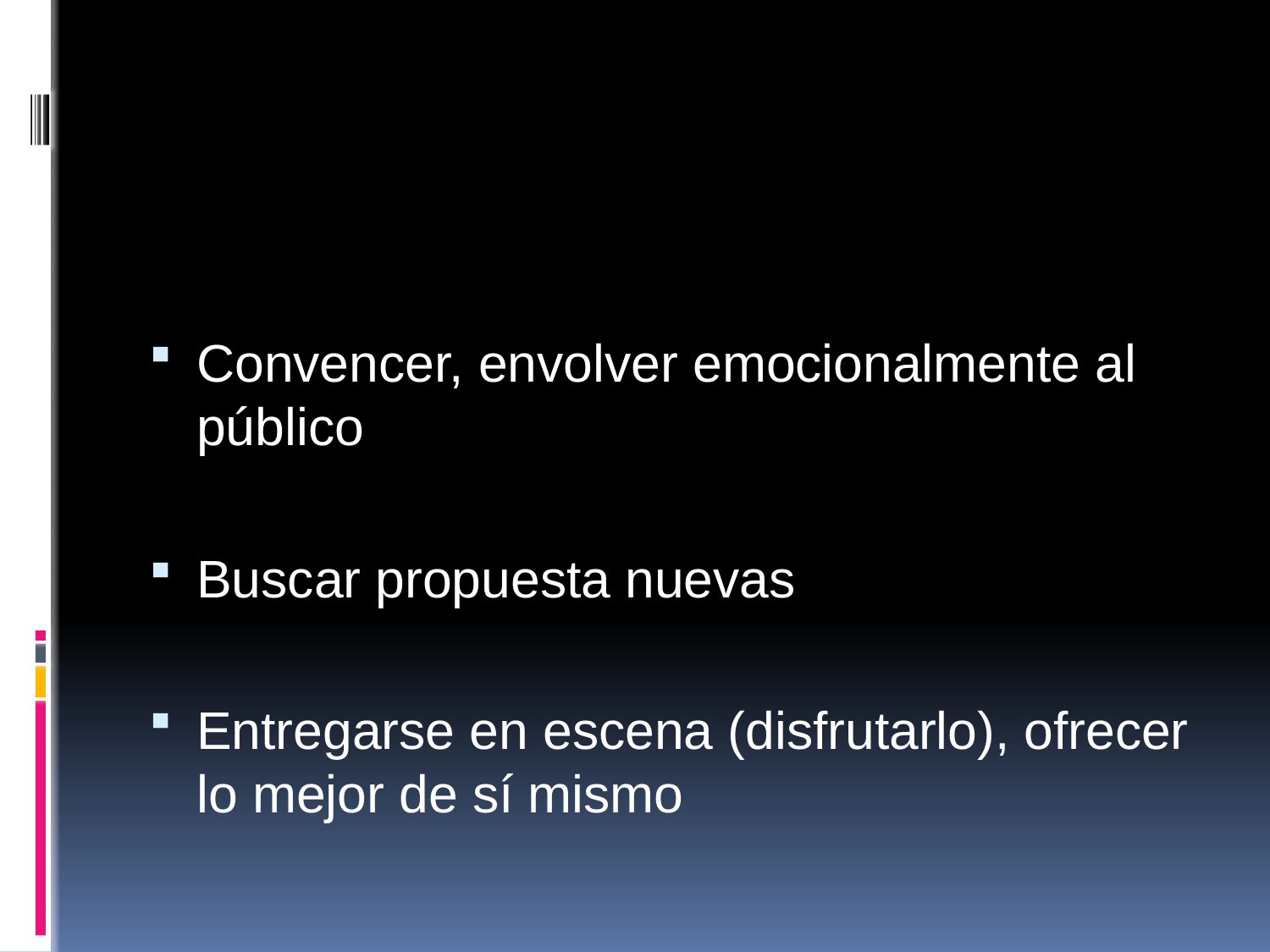

#

Convencer, envolver emocionalmente al público

Buscar propuesta nuevas

Entregarse en escena (disfrutarlo), ofrecer lo mejor de sí mismo